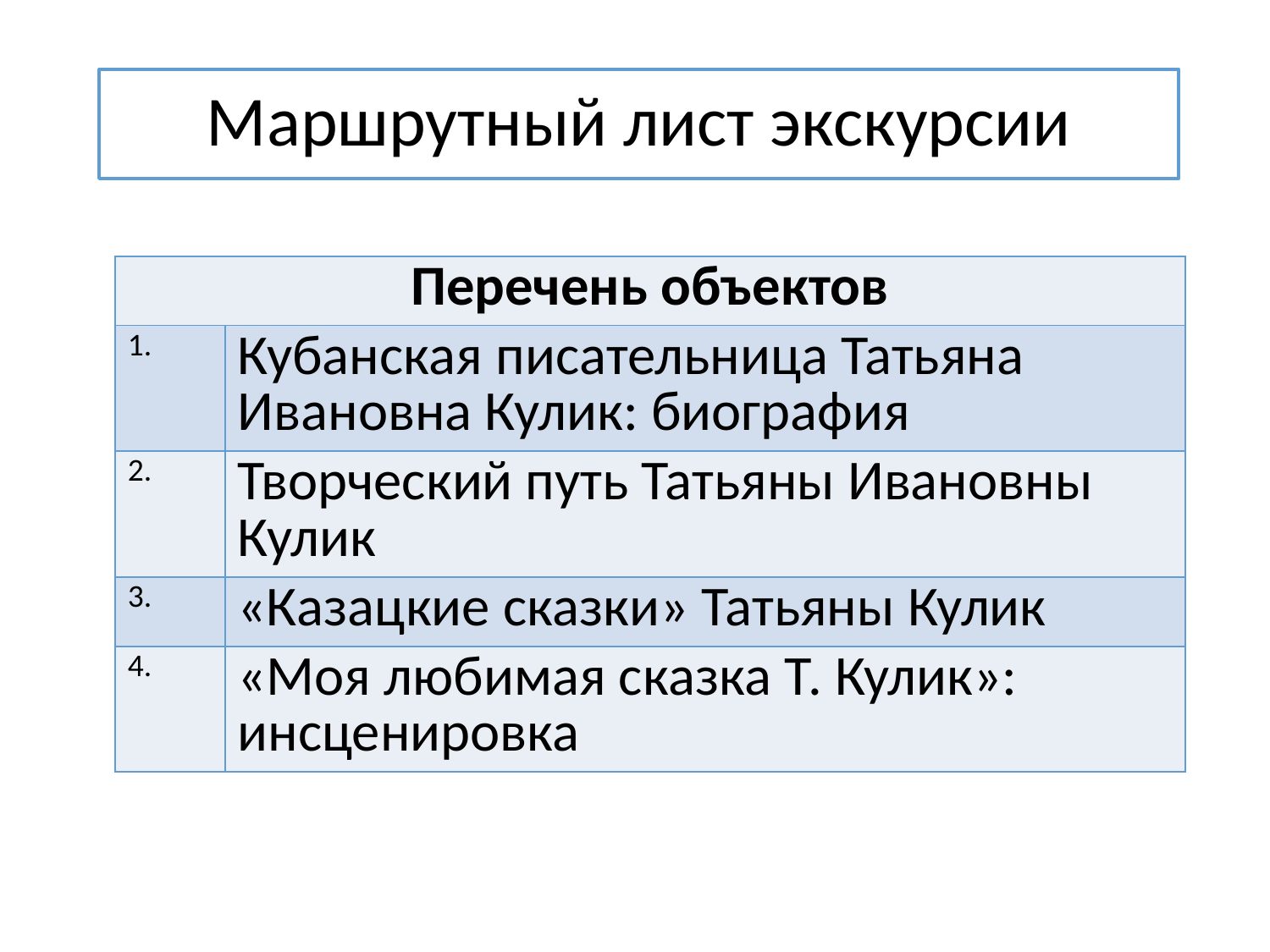

Маршрутный лист экскурсии
| Перечень объектов |  |
| --- | --- |
| 1. | Кубанская писательница Татьяна Ивановна Кулик: биография |
| 2. | Творческий путь Татьяны Ивановны Кулик |
| 3. | «Казацкие сказки» Татьяны Кулик |
| 4. | «Моя любимая сказка Т. Кулик»: инсценировка |